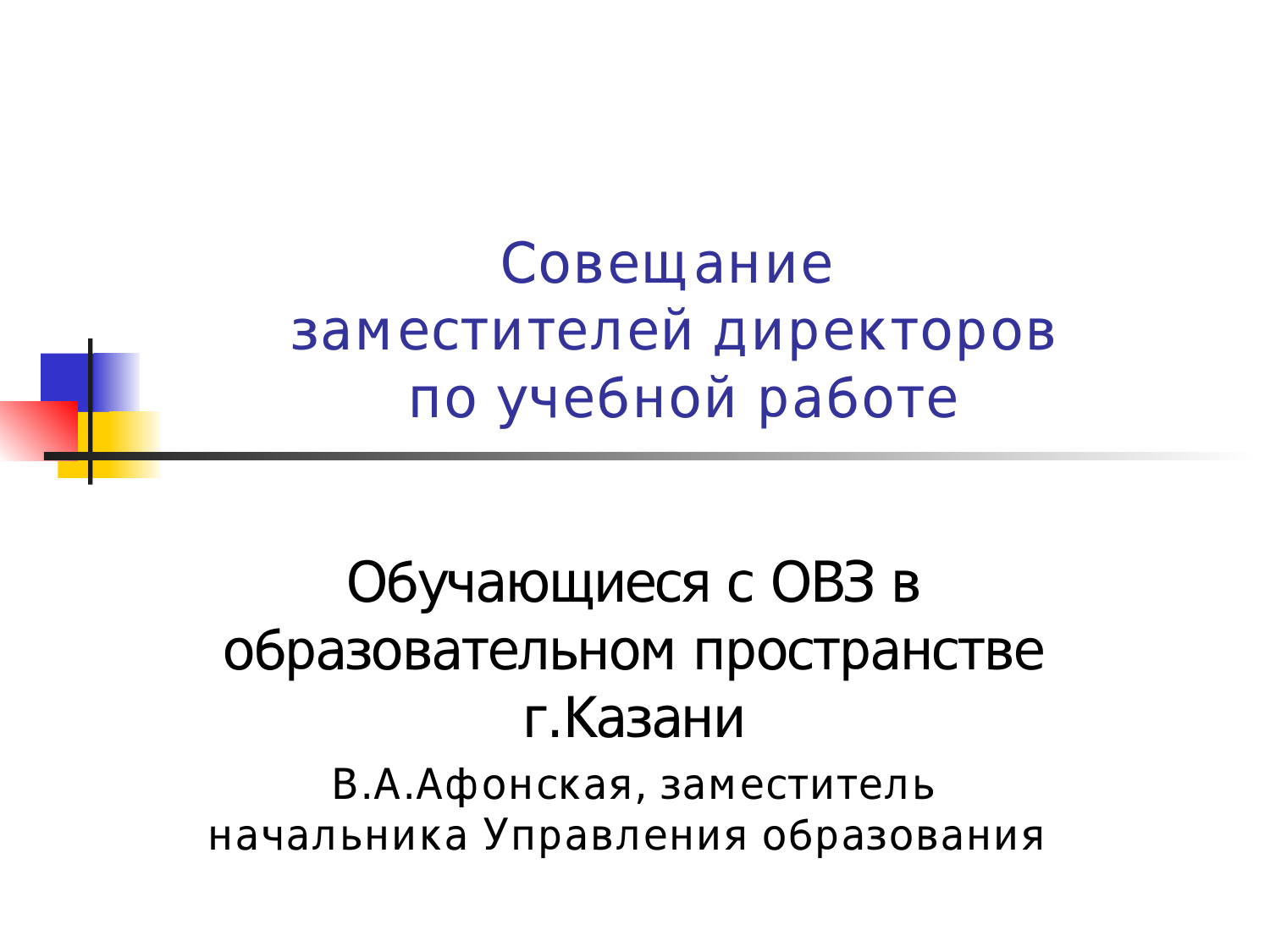

# Совещание заместителей директоров по учебной работе
Обучающиеся с ОВЗ в образовательном пространстве г.Казани
В.А.Афонская, заместитель начальника Управления образования